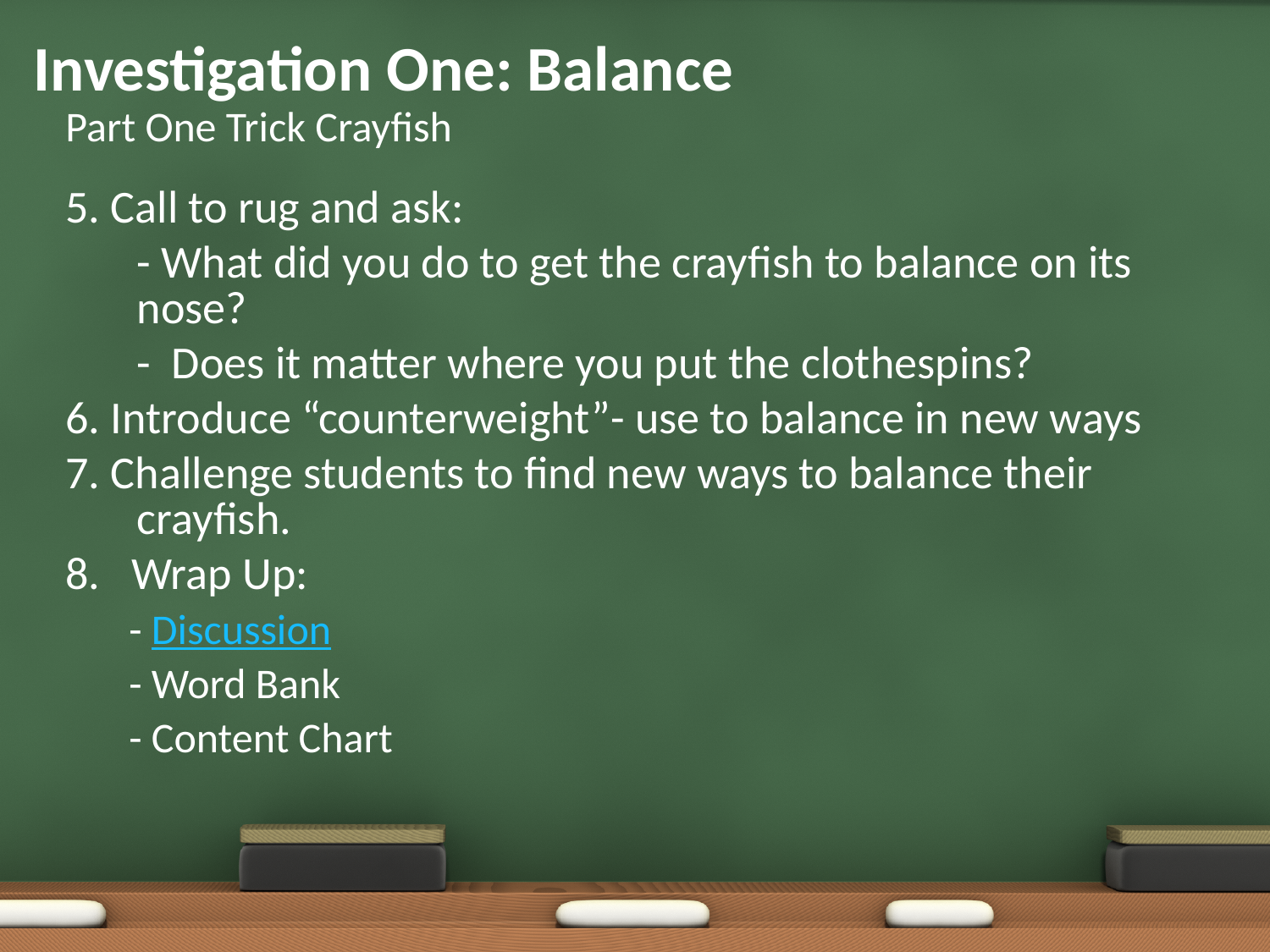

# Investigation One: Balance
Part One Trick Crayfish
5. Call to rug and ask:
	- What did you do to get the crayfish to balance on its nose?
	-  Does it matter where you put the clothespins?
6. Introduce “counterweight”- use to balance in new ways
7. Challenge students to find new ways to balance their crayfish.
8.   Wrap Up:
	- Discussion
	- Word Bank
	- Content Chart